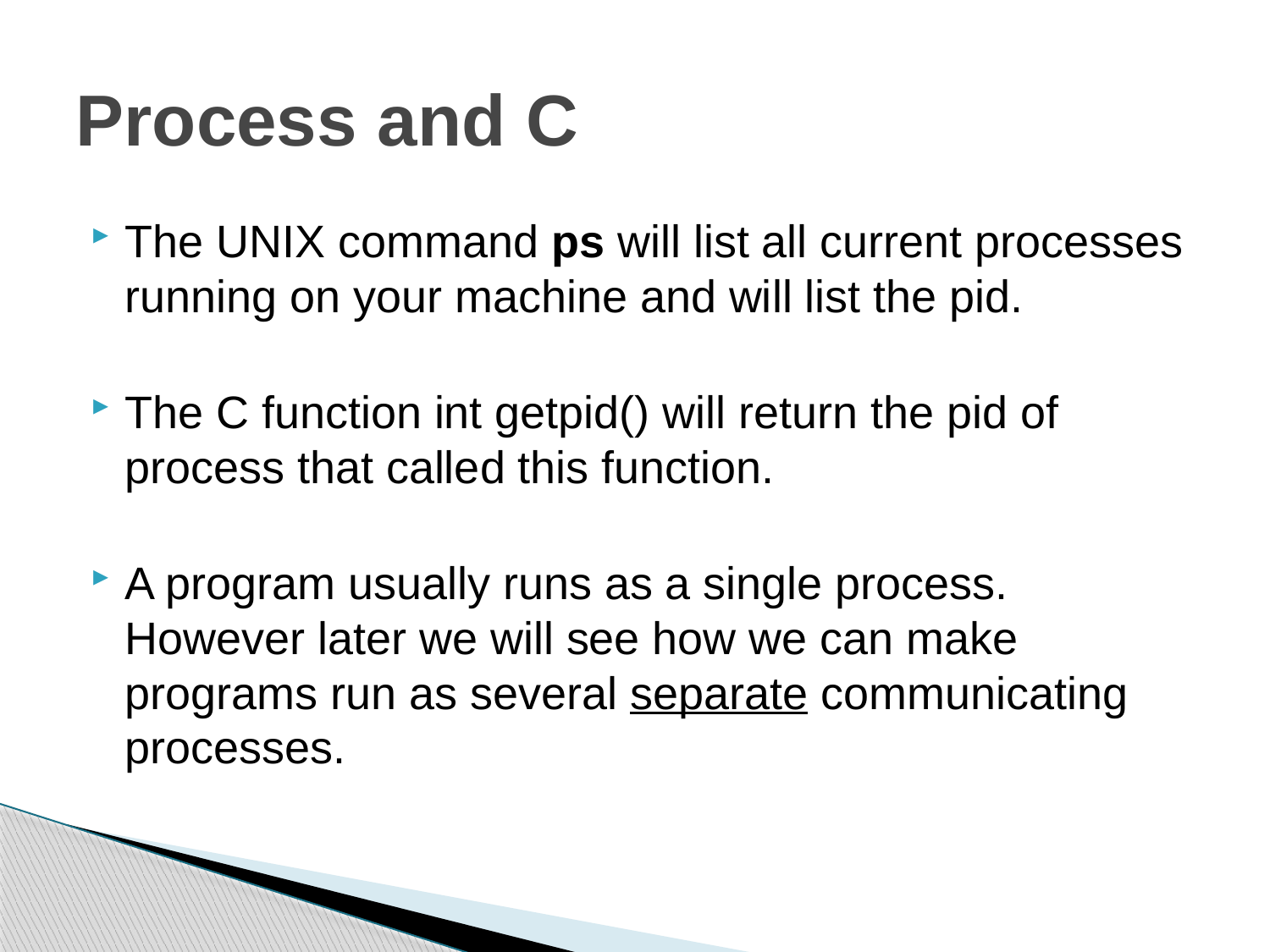

# Process and С
The UNIX command ps will list all current processes running on your machine and will list the pid.
The C function int getpid() will return the pid of process that called this function.
A program usually runs as a single process. However later we will see how we can make programs run as several separate communicating processes.